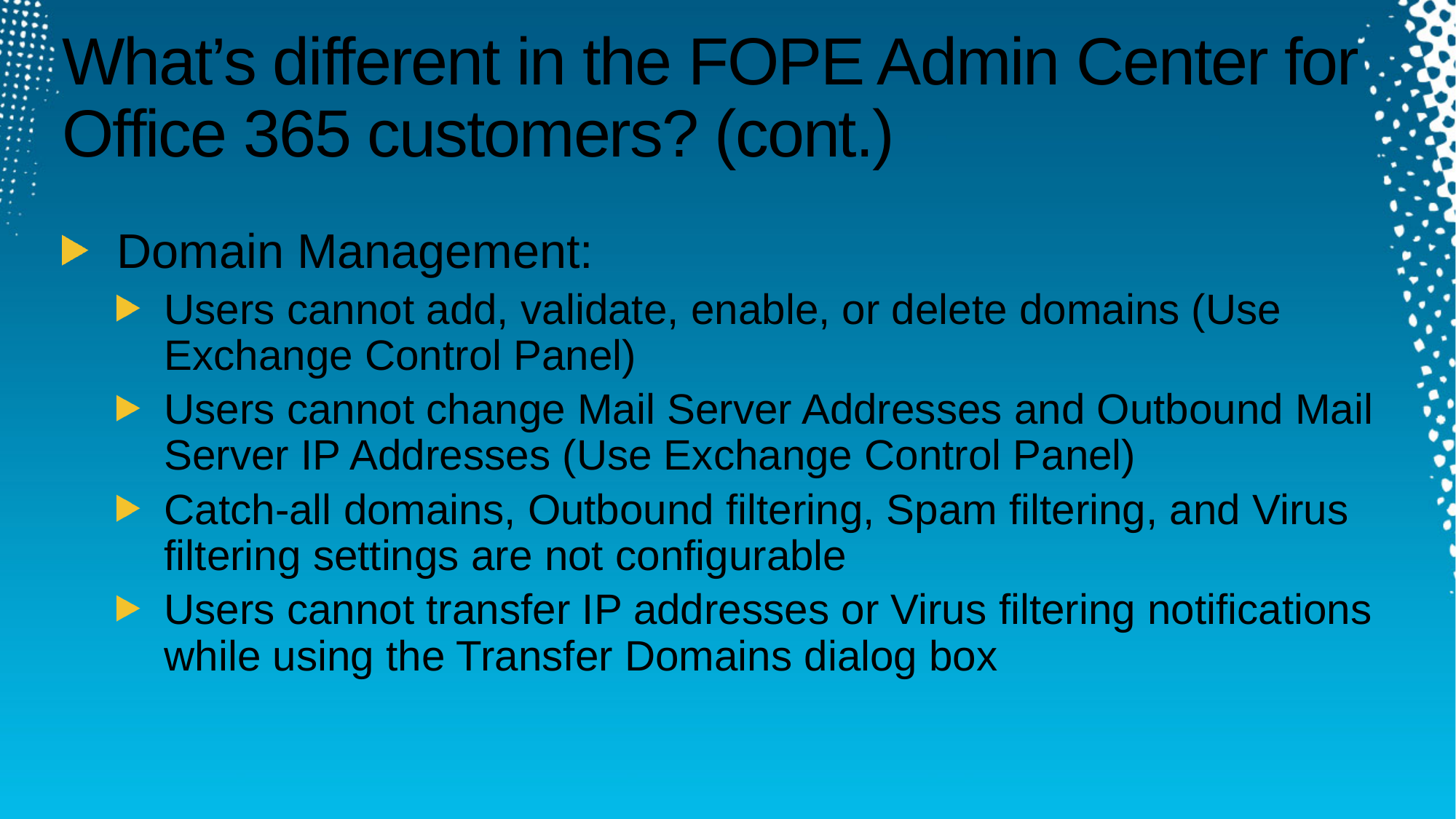

# What’s different in the FOPE Admin Center for Office 365 customers? (cont.)
Domain Management:
Users cannot add, validate, enable, or delete domains (Use Exchange Control Panel)
Users cannot change Mail Server Addresses and Outbound Mail Server IP Addresses (Use Exchange Control Panel)
Catch-all domains, Outbound filtering, Spam filtering, and Virus filtering settings are not configurable
Users cannot transfer IP addresses or Virus filtering notifications while using the Transfer Domains dialog box